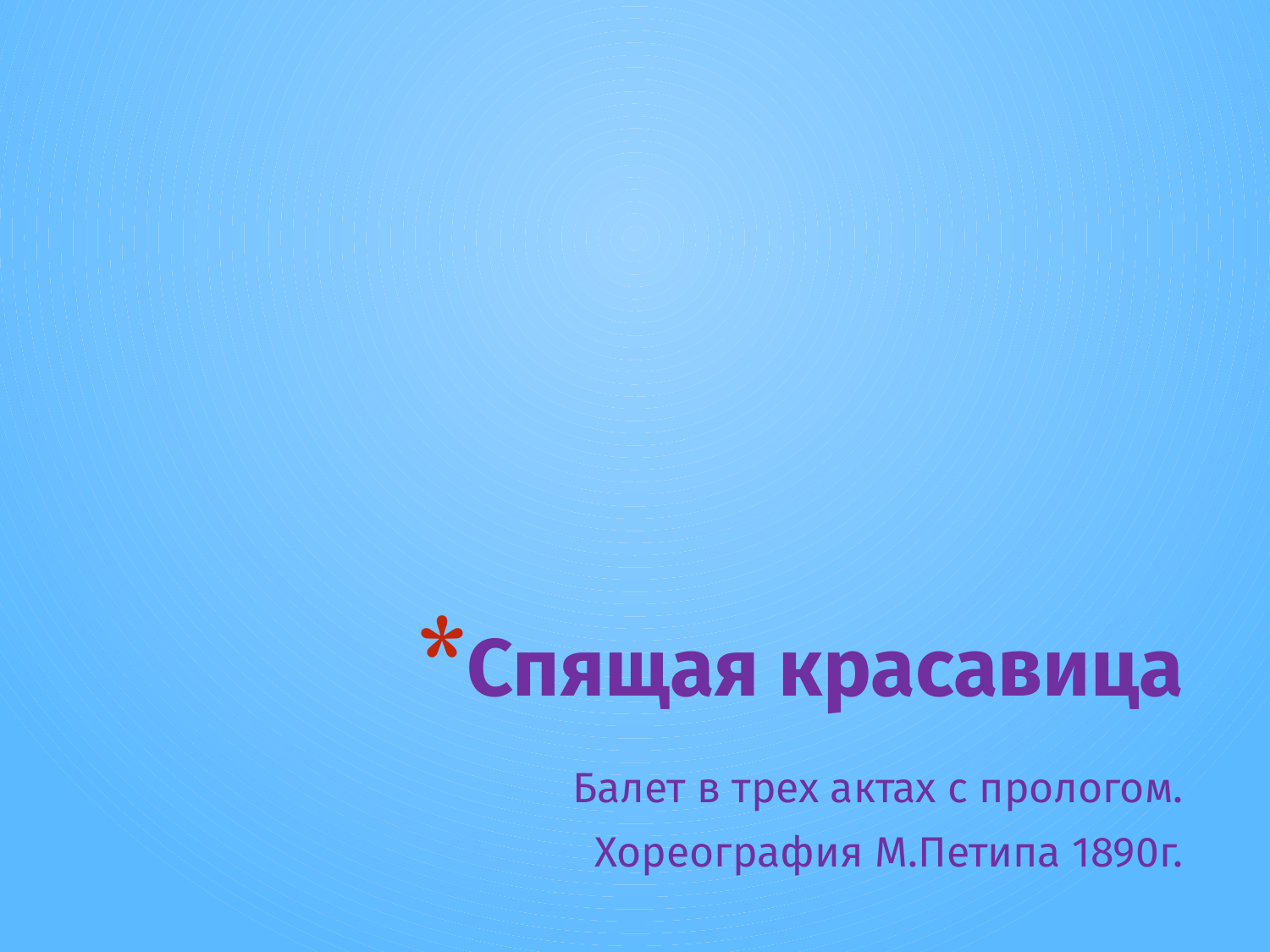

# Спящая красавица
Балет в трех актах с прологом.
 Хореография М.Петипа 1890г.